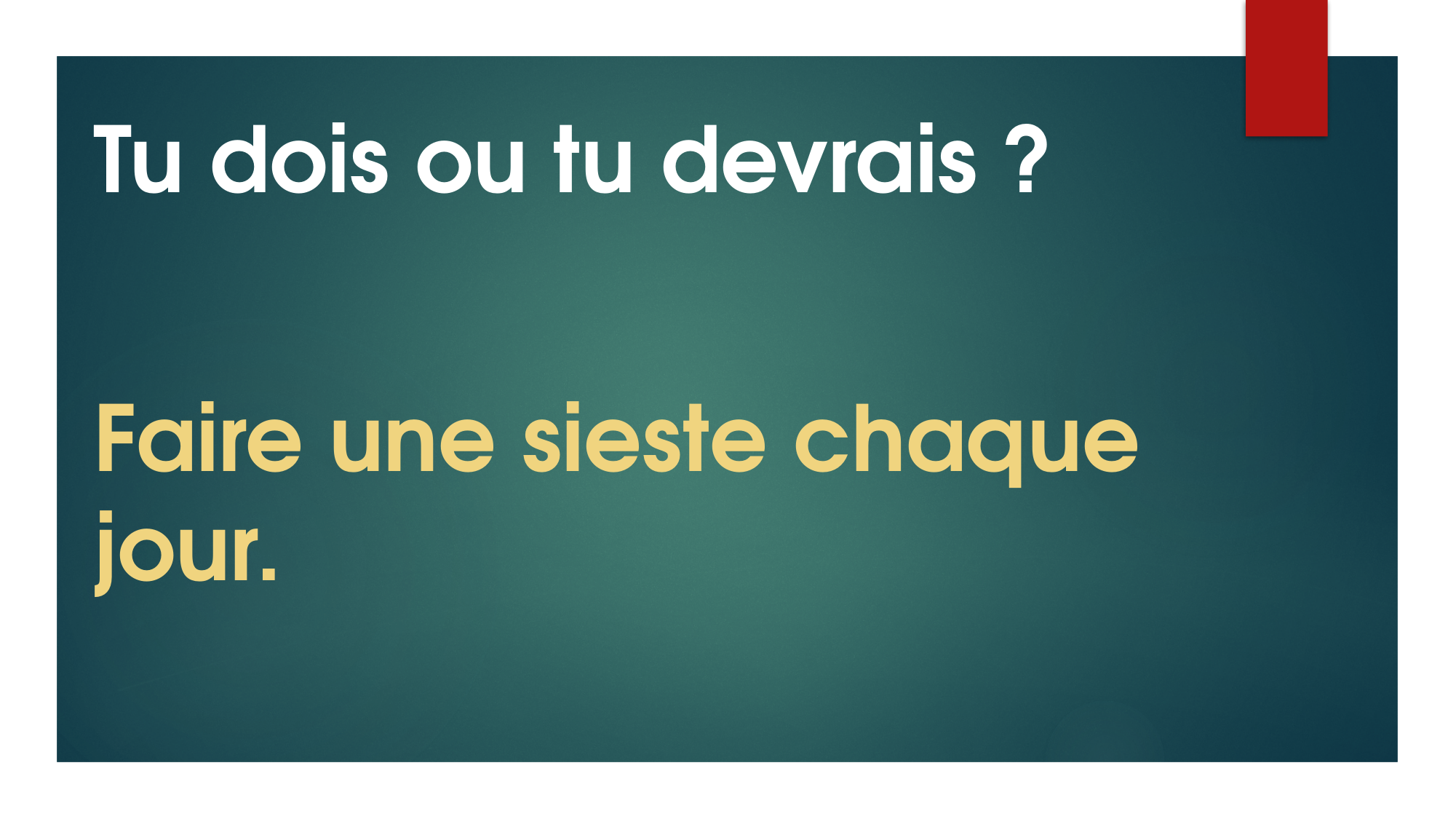

Tu dois ou tu devrais ?
Faire une sieste chaque jour.